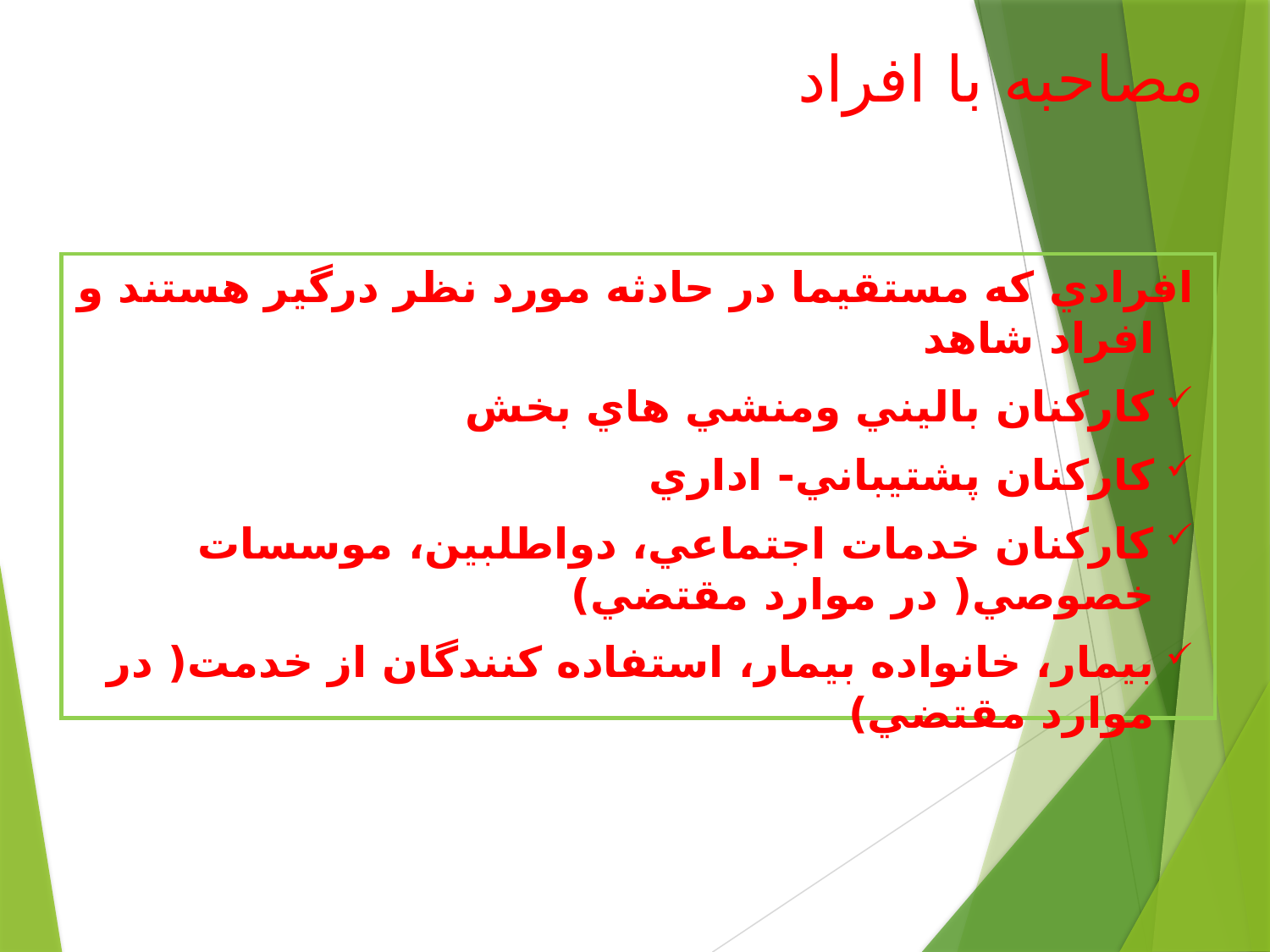

# مصاحبه با افراد
افرادي كه مستقيما در حادثه مورد نظر درگير هستند و افراد شاهد
كاركنان باليني ومنشي هاي بخش
كاركنان پشتيباني- اداري
كاركنان خدمات اجتماعي، دواطلبين، موسسات خصوصي( در موارد مقتضي)
بيمار، خانواده بيمار، استفاده كنندگان از خدمت( در موارد مقتضي)